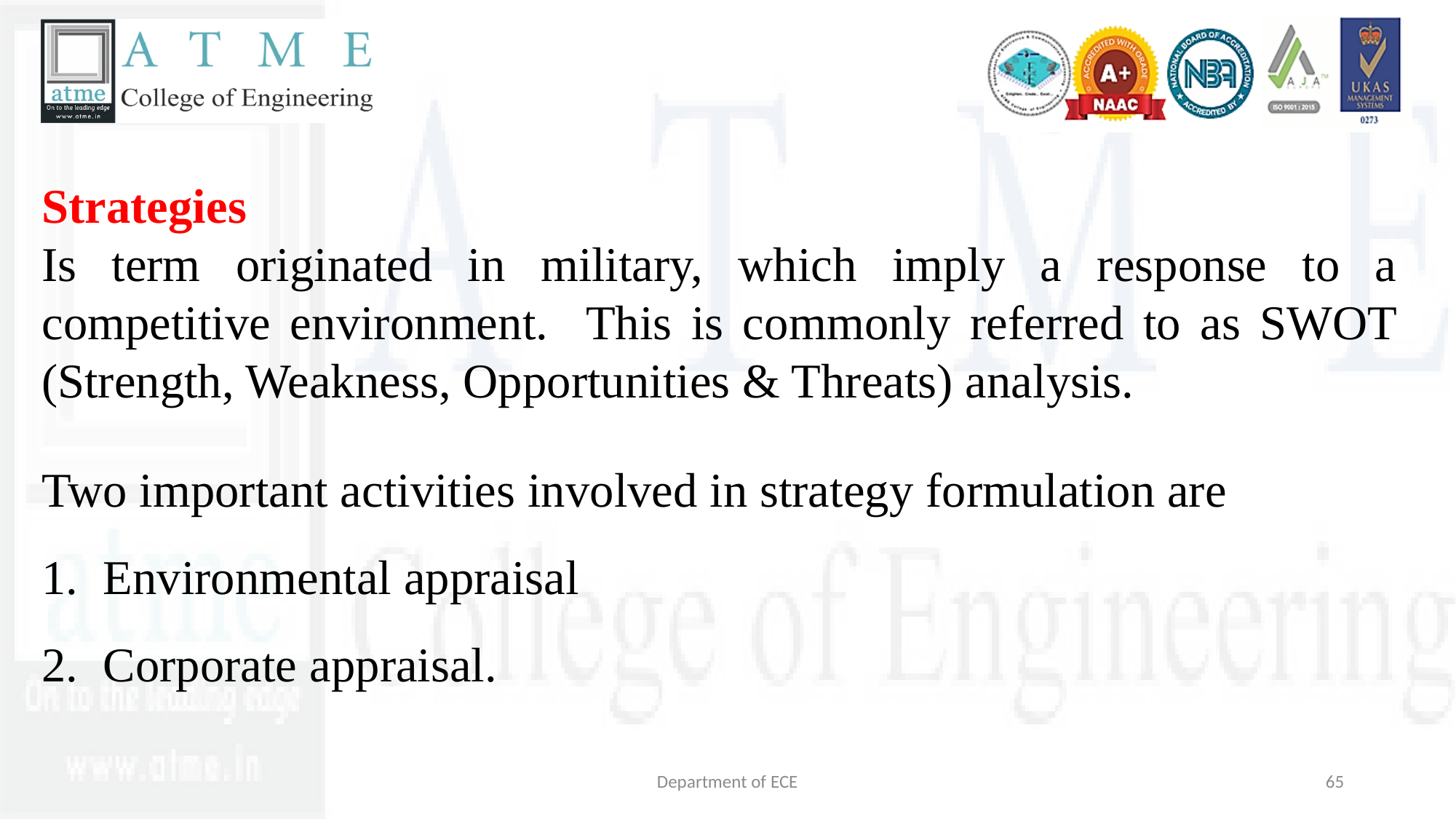

Strategies
Is term originated in military, which imply a response to a competitive environment.  This is commonly referred to as SWOT (Strength, Weakness, Opportunities & Threats) analysis.

Two important activities involved in strategy formulation are
Environmental appraisal
Corporate appraisal.
Department of ECE
65